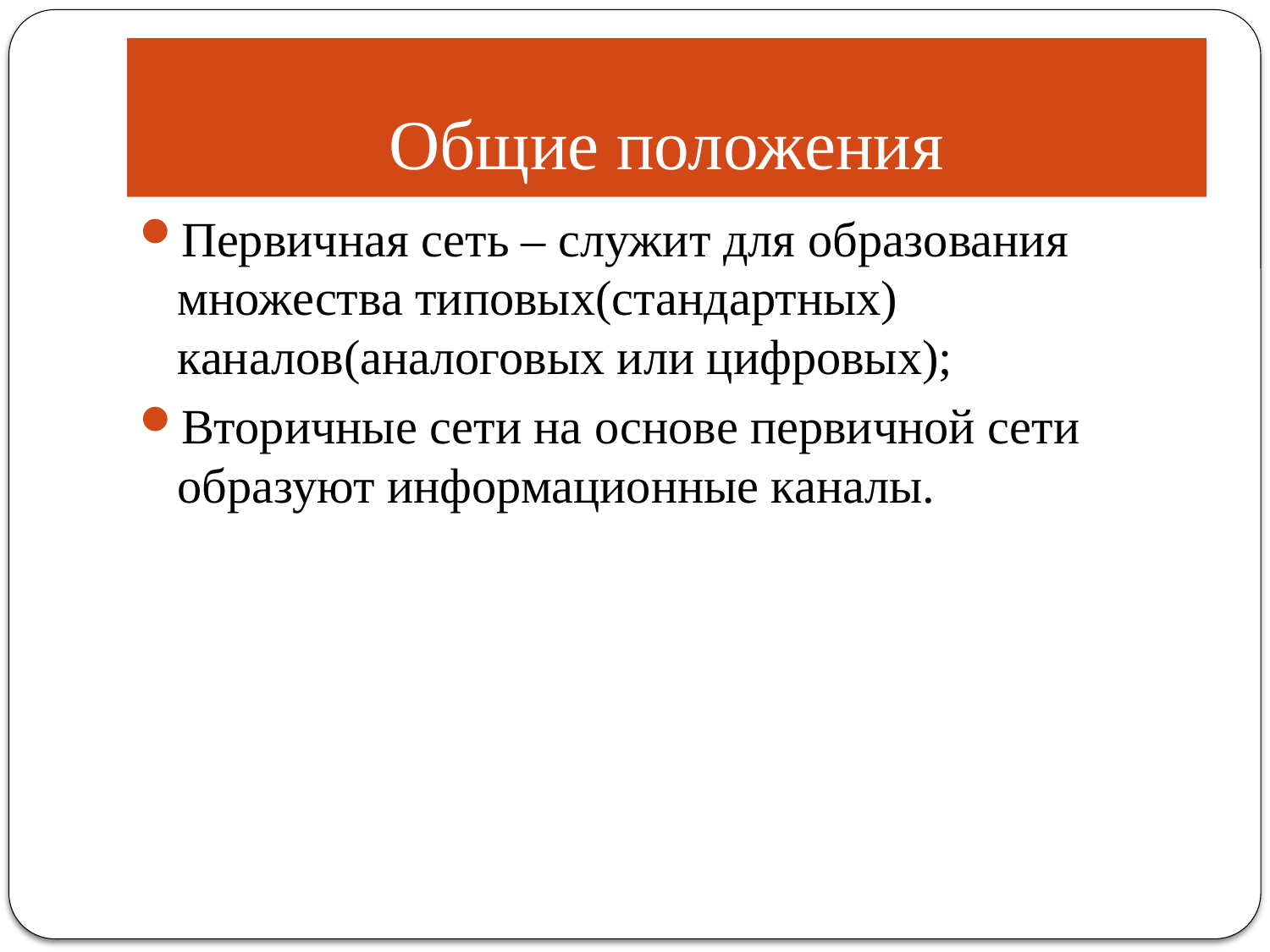

# Общие положения
Первичная сеть – служит для образования множества типовых(стандартных) каналов(аналоговых или цифровых);
Вторичные сети на основе первичной сети образуют информационные каналы.